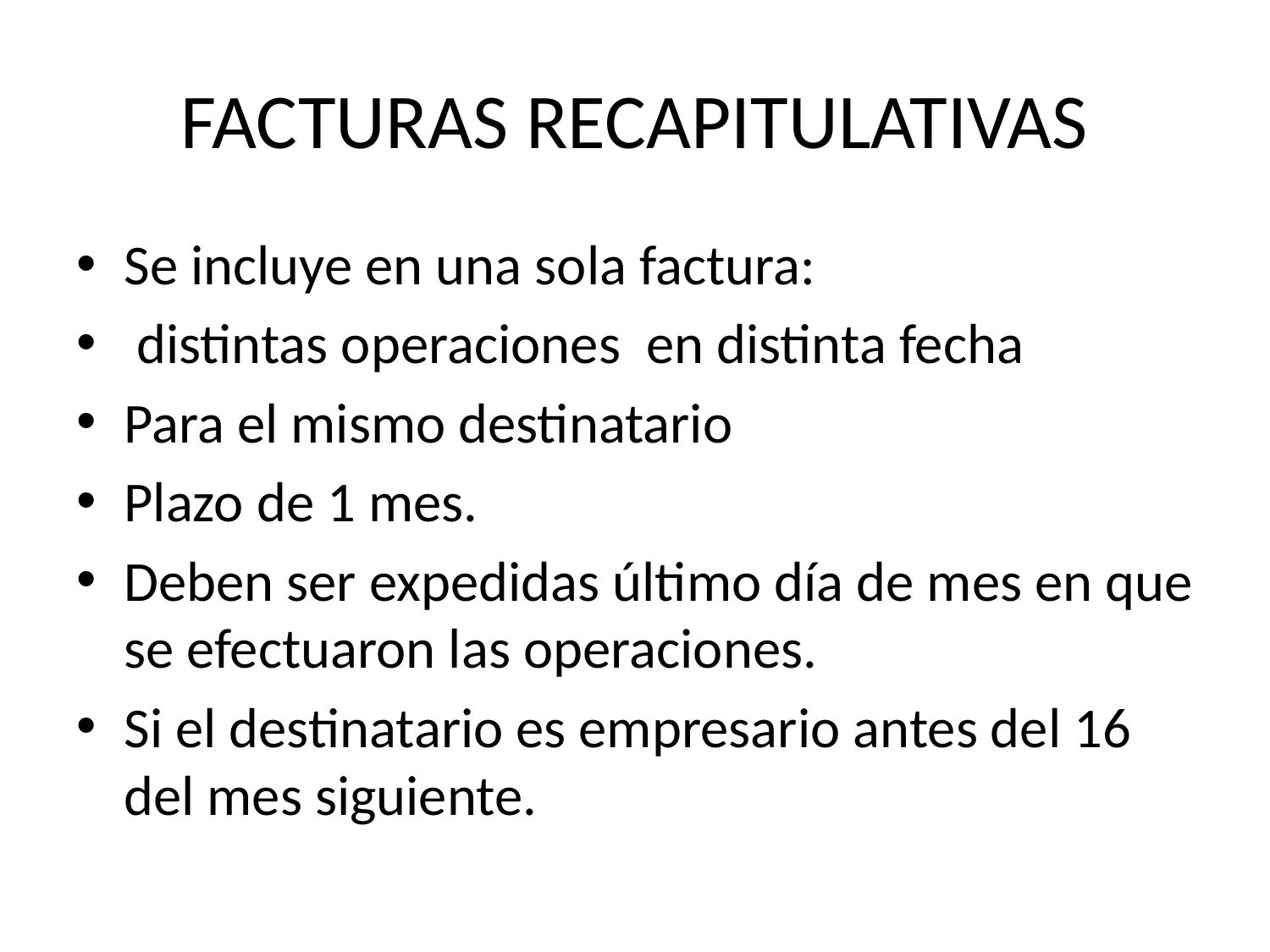

# FACTURAS RECAPITULATIVAS
Se incluye en una sola factura:
 distintas operaciones  en distinta fecha
Para el mismo destinatario
Plazo de 1 mes.
Deben ser expedidas último día de mes en que se efectuaron las operaciones.
Si el destinatario es empresario antes del 16 del mes siguiente.